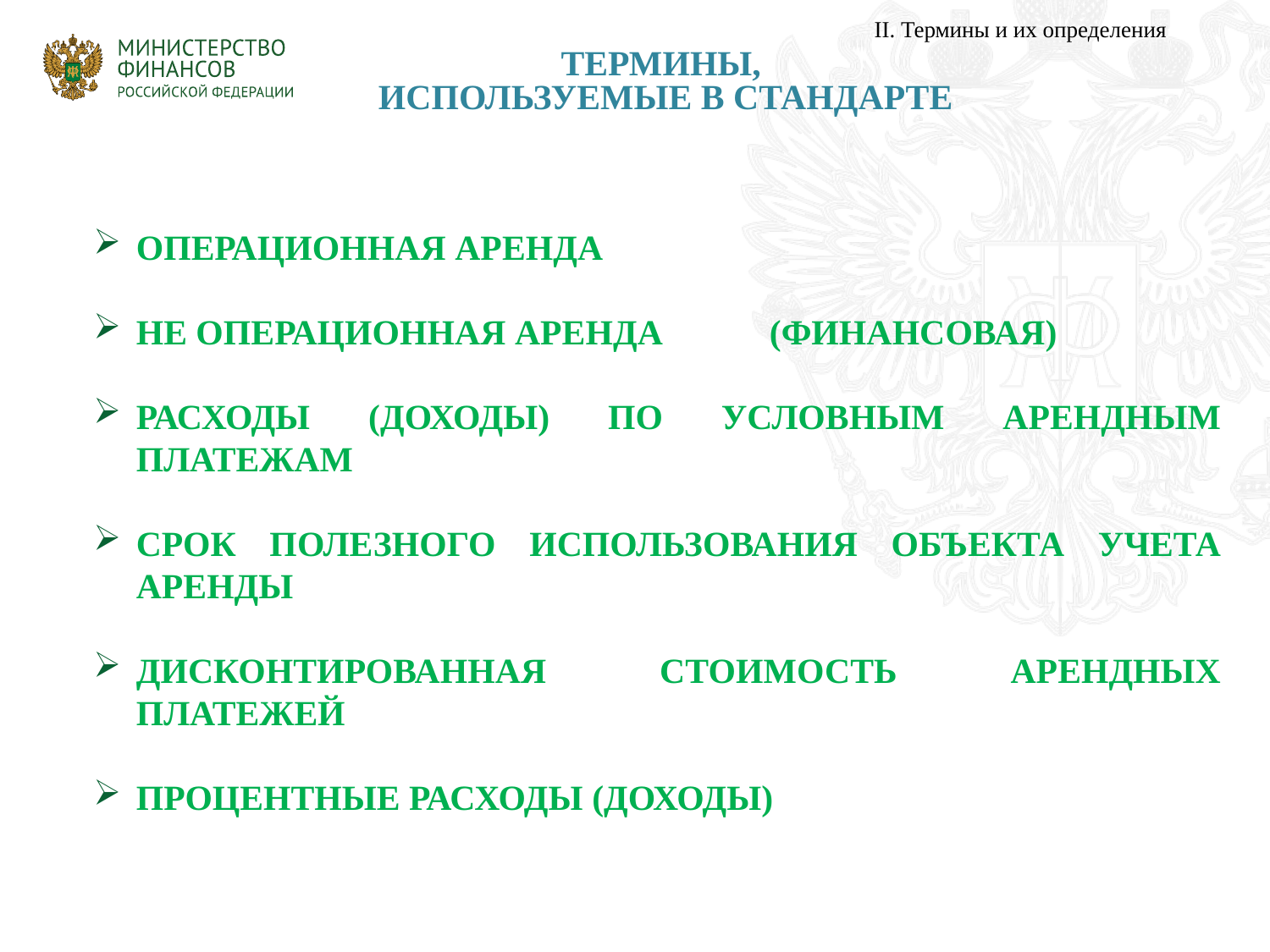

II. Термины и их определения
# ТЕРМИНЫ, ИСПОЛЬЗУЕМЫЕ В СТАНДАРТЕ

ОПЕРАЦИОННАЯ АРЕНДА

НЕ ОПЕРАЦИОННАЯ АРЕНДА            (ФИНАНСОВАЯ)

РАСХОДЫ (ДОХОДЫ) ПО УСЛОВНЫМ АРЕНДНЫМ ПЛАТЕЖАМ

СРОК ПОЛЕЗНОГО ИСПОЛЬЗОВАНИЯ ОБЪЕКТА УЧЕТА АРЕНДЫ

ДИСКОНТИРОВАННАЯ СТОИМОСТЬ АРЕНДНЫХ ПЛАТЕЖЕЙ

ПРОЦЕНТНЫЕ РАСХОДЫ (ДОХОДЫ)